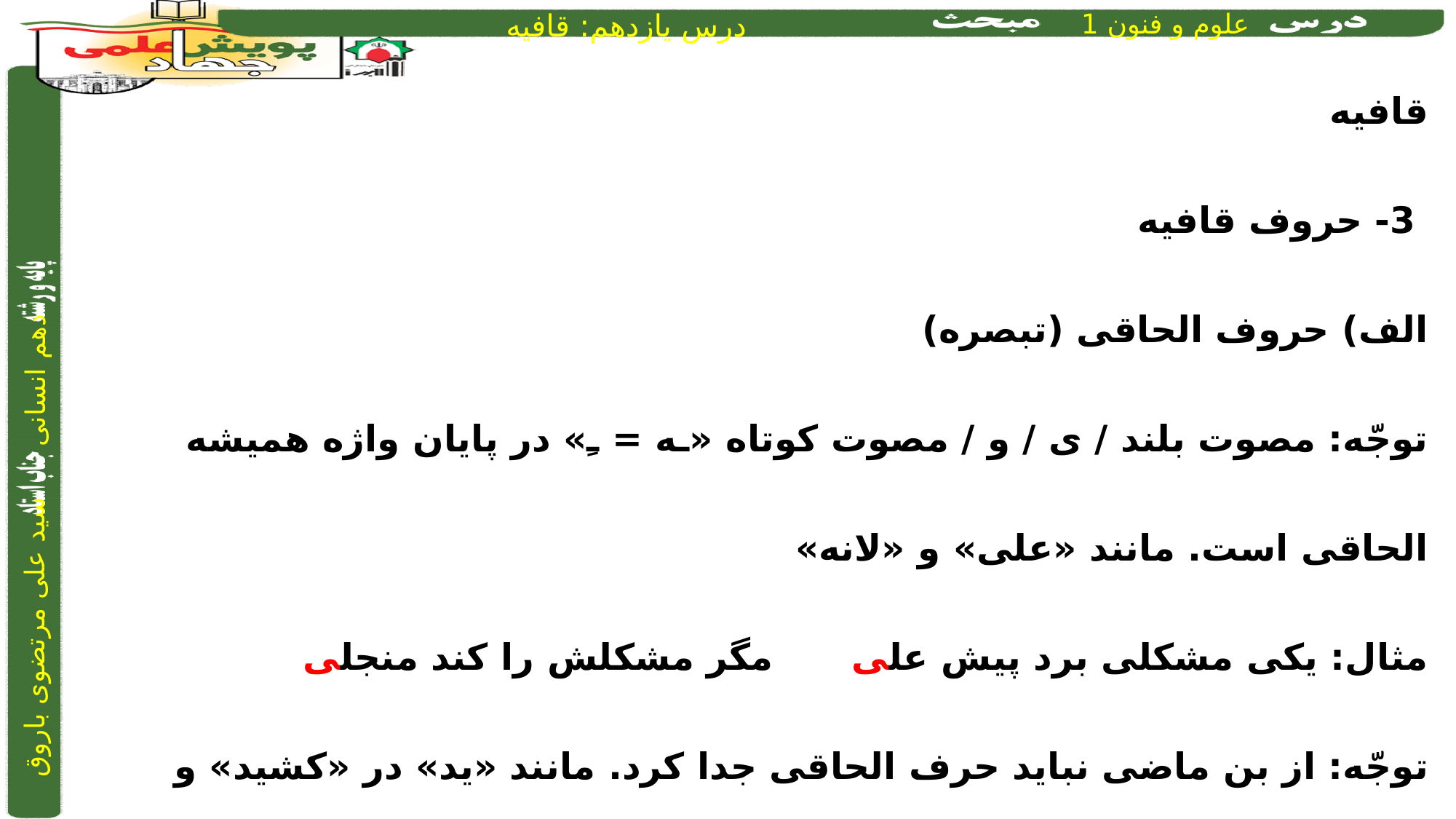

قافیه
 3- حروف قافیه
الف) حروف الحاقی (تبصره)
توجّه: مصوت بلند / ی / و / مصوت کوتاه «ـه = ـِ» در پایان واژه همیشه الحاقی است. مانند «علی» و «لانه»
مثال: یکی مشکلی برد پیش علی		مگر مشکلش را کند منجلی
توجّه: از بن ماضی نباید حرف الحاقی جدا کرد. مانند «ید» در «کشید» و «رسید» یا «اند» در «کشاند» و «رساند»
مثال: ای دل من یاد کن آیینه را		پاک کن تصویرهای کینه را